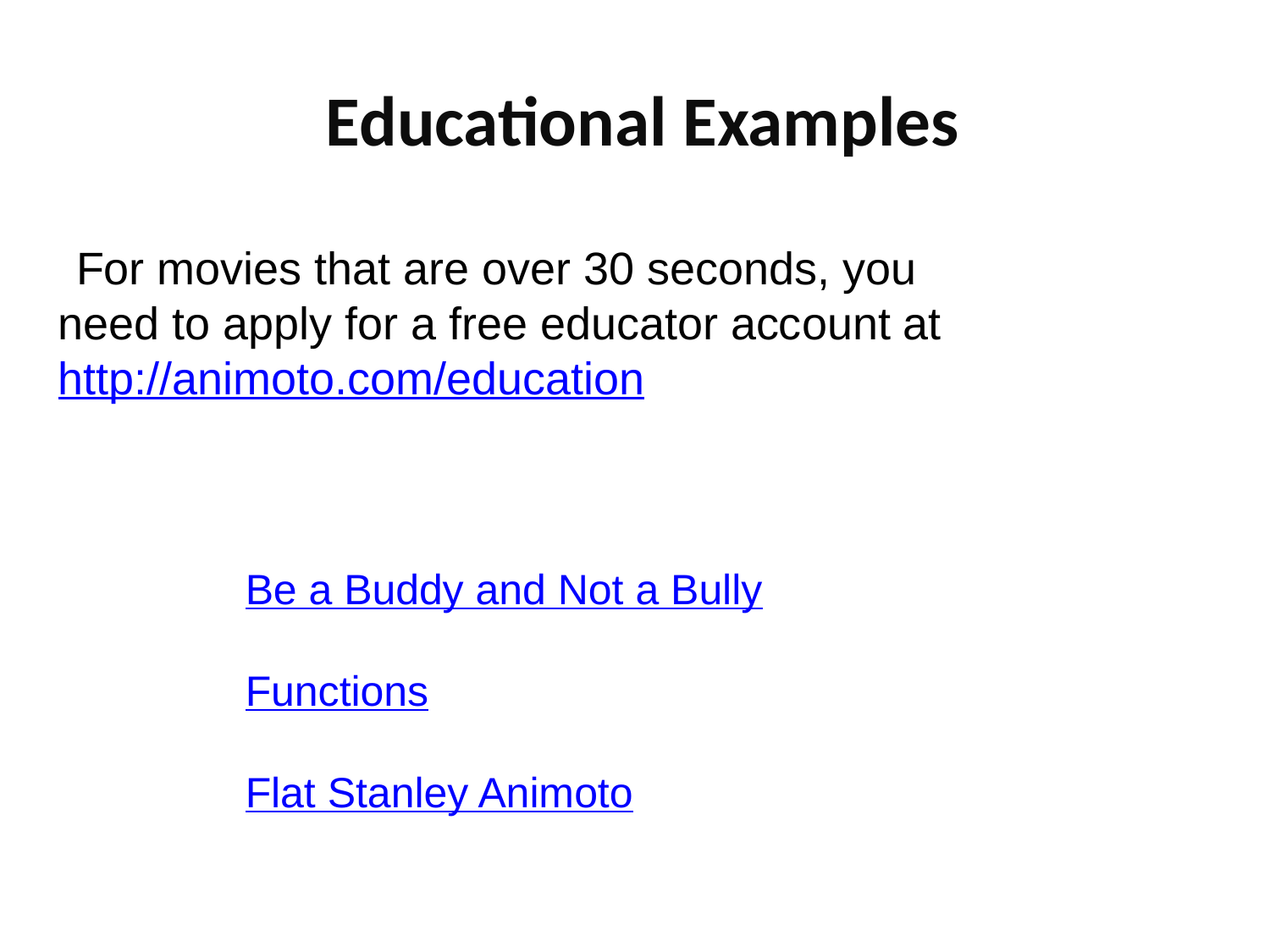

# Educational Examples
     For movies that are over 30 seconds, you need to apply for a free educator account at  http://animoto.com/education

Be a Buddy and Not a Bully

Functions

Flat Stanley Animoto